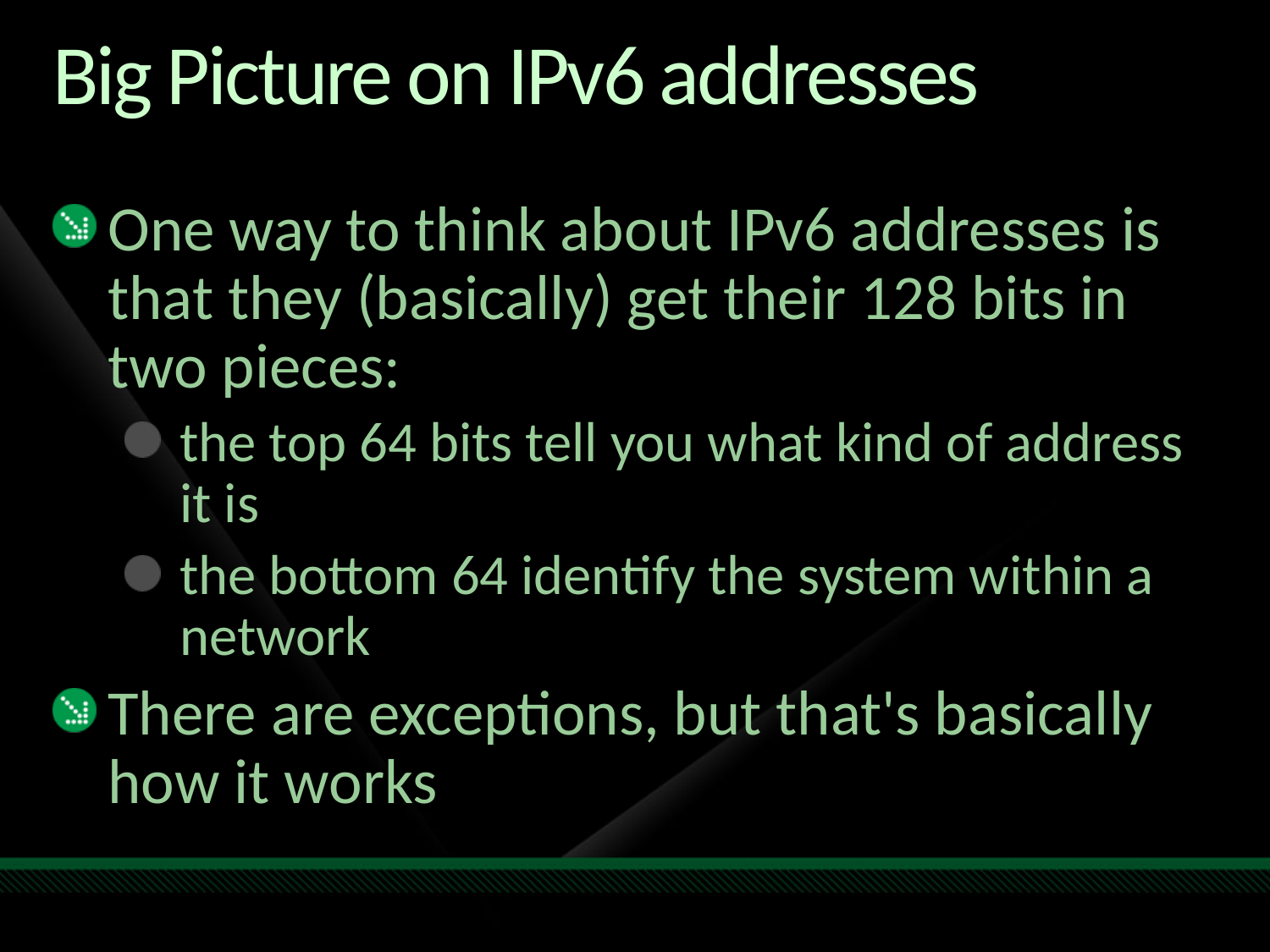

# Big Picture on IPv6 addresses
One way to think about IPv6 addresses is that they (basically) get their 128 bits in two pieces:
the top 64 bits tell you what kind of address it is
the bottom 64 identify the system within a network
There are exceptions, but that's basically how it works